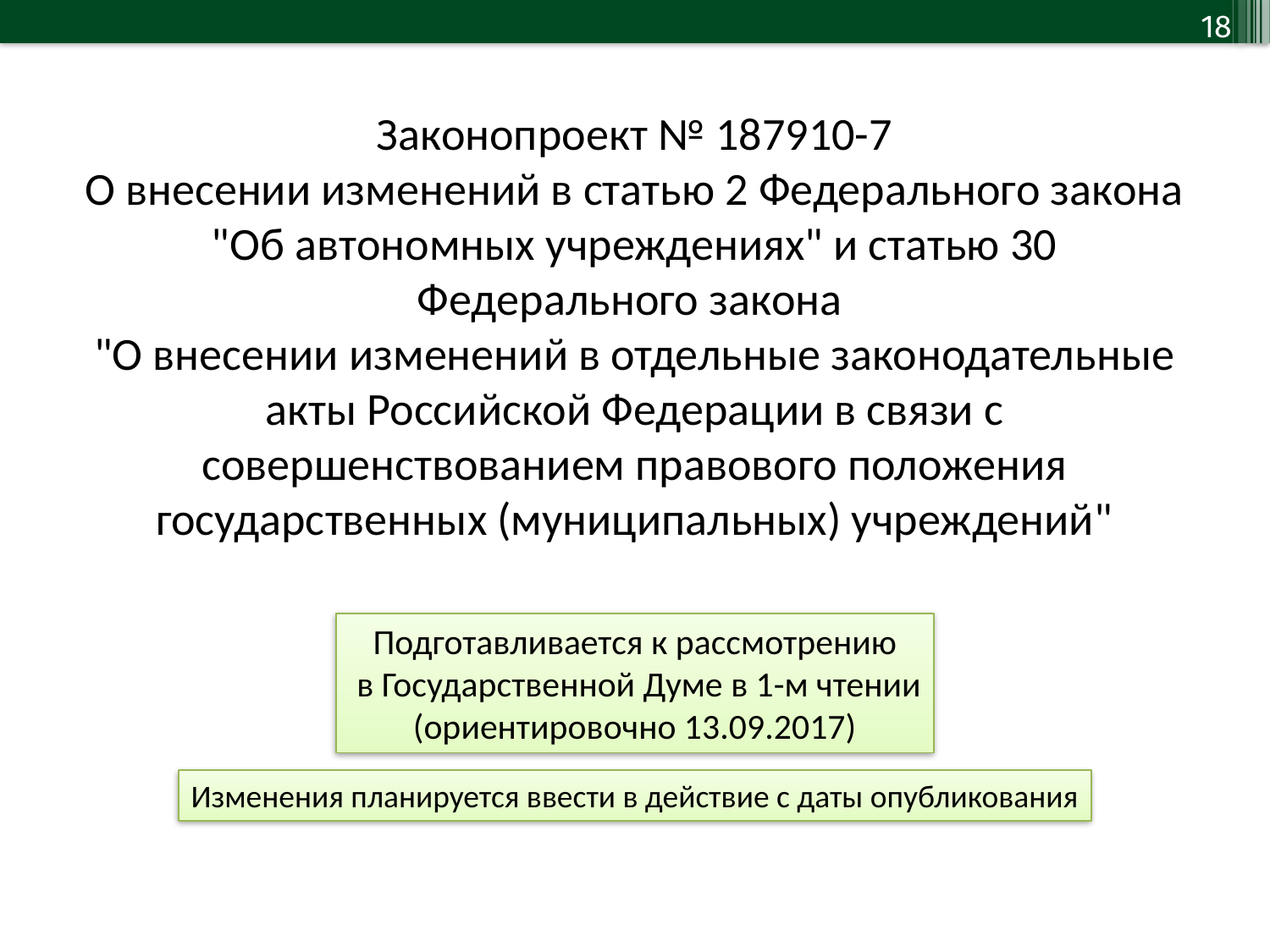

Законопроект № 187910-7
О внесении изменений в статью 2 Федерального закона "Об автономных учреждениях" и статью 30 Федерального закона
"О внесении изменений в отдельные законодательные акты Российской Федерации в связи с совершенствованием правового положения государственных (муниципальных) учреждений"
Подготавливается к рассмотрению
 в Государственной Думе в 1-м чтении
(ориентировочно 13.09.2017)
Изменения планируется ввести в действие с даты опубликования